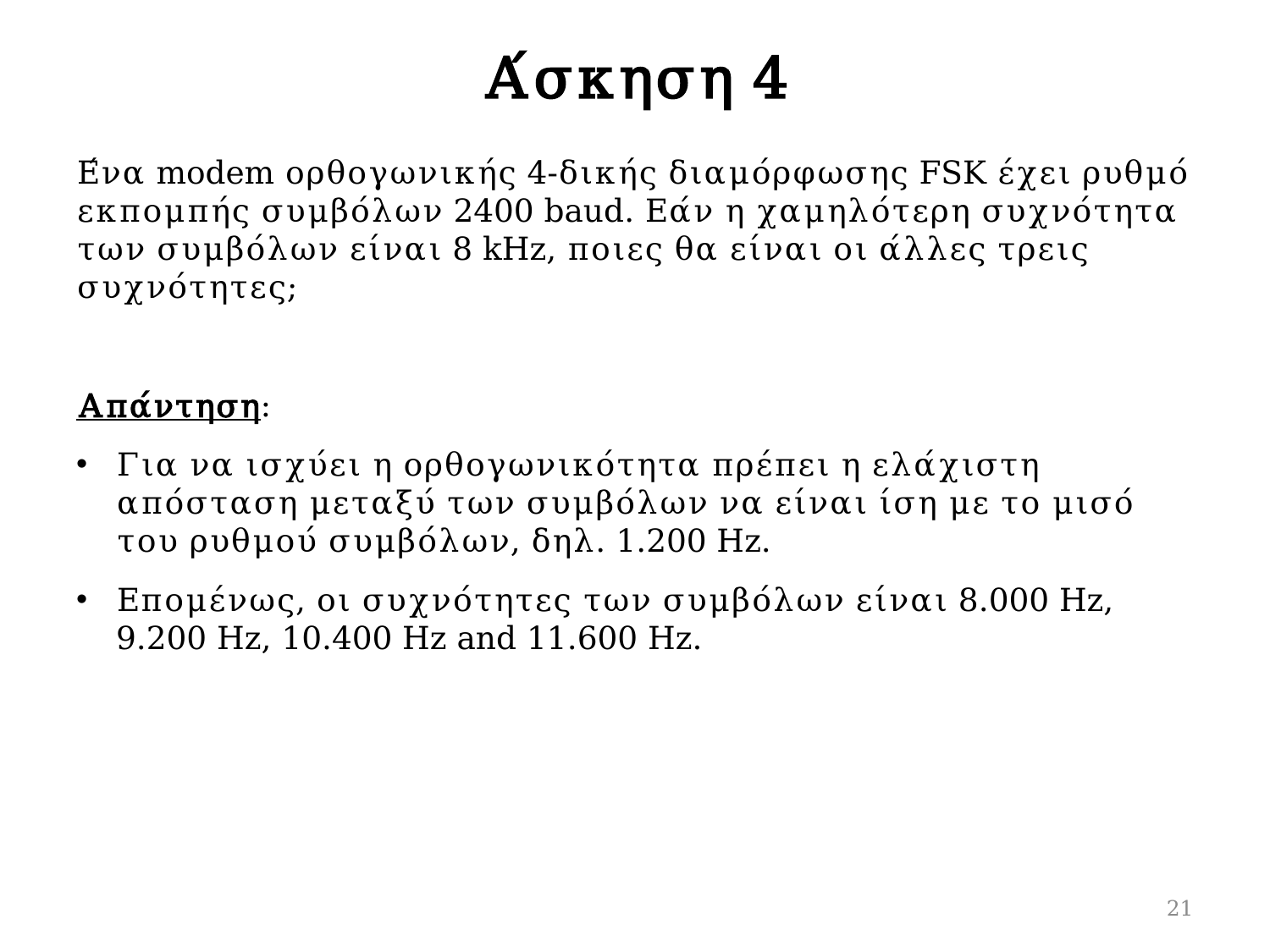

# Άσκηση 4
Ένα modem ορθογωνικής 4-δικής διαμόρφωσης FSK έχει ρυθμό εκπομπής συμβόλων 2400 baud. Εάν η χαμηλότερη συχνότητα των συμβόλων είναι 8 kHz, ποιες θα είναι οι άλλες τρεις συχνότητες;

Απάντηση:
Για να ισχύει η ορθογωνικότητα πρέπει η ελάχιστη απόσταση μεταξύ των συμβόλων να είναι ίση με το μισό του ρυθμού συμβόλων, δηλ. 1.200 Hz.
Επομένως, οι συχνότητες των συμβόλων είναι 8.000 Hz, 9.200 Hz, 10.400 Hz and 11.600 Hz.
21